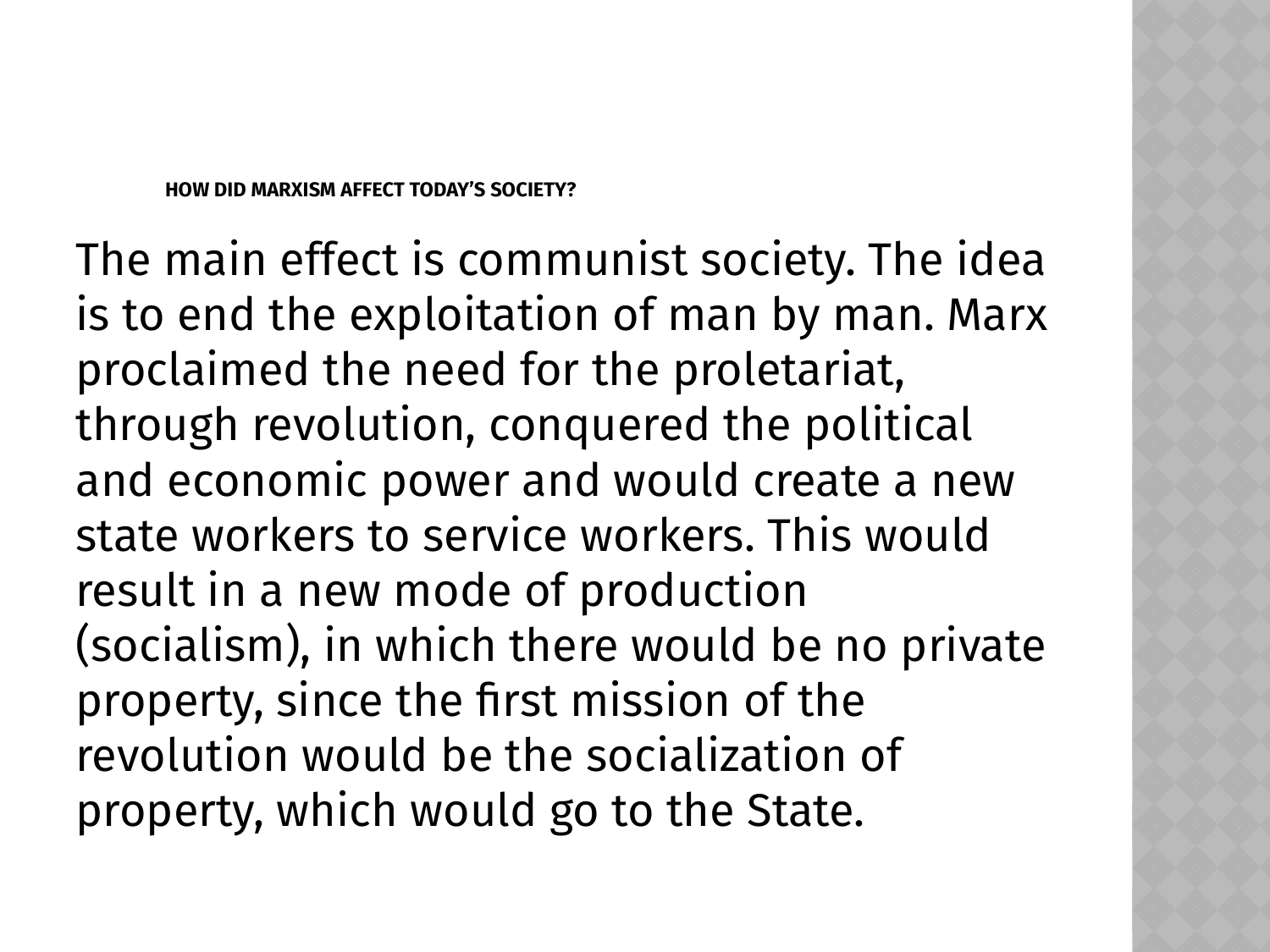

# how did Marxism affect today’s society?
The main effect is communist society. The idea is to end the exploitation of man by man. Marx proclaimed the need for the proletariat, through revolution, conquered the political and economic power and would create a new state workers to service workers. This would result in a new mode of production (socialism), in which there would be no private property, since the first mission of the revolution would be the socialization of property, which would go to the State.